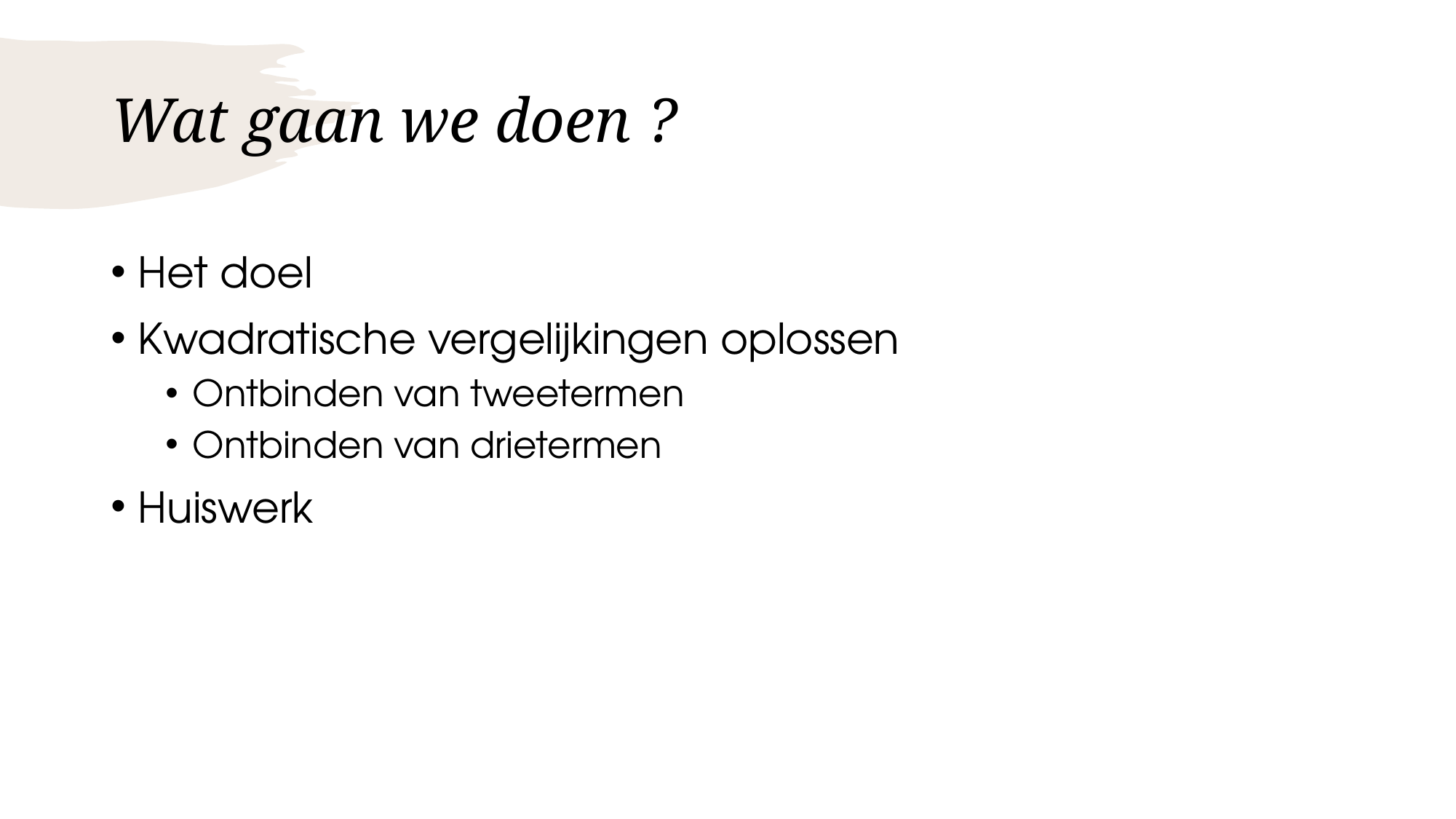

# Wat gaan we doen ?
Het doel
Kwadratische vergelijkingen oplossen
Ontbinden van tweetermen
Ontbinden van drietermen
Huiswerk